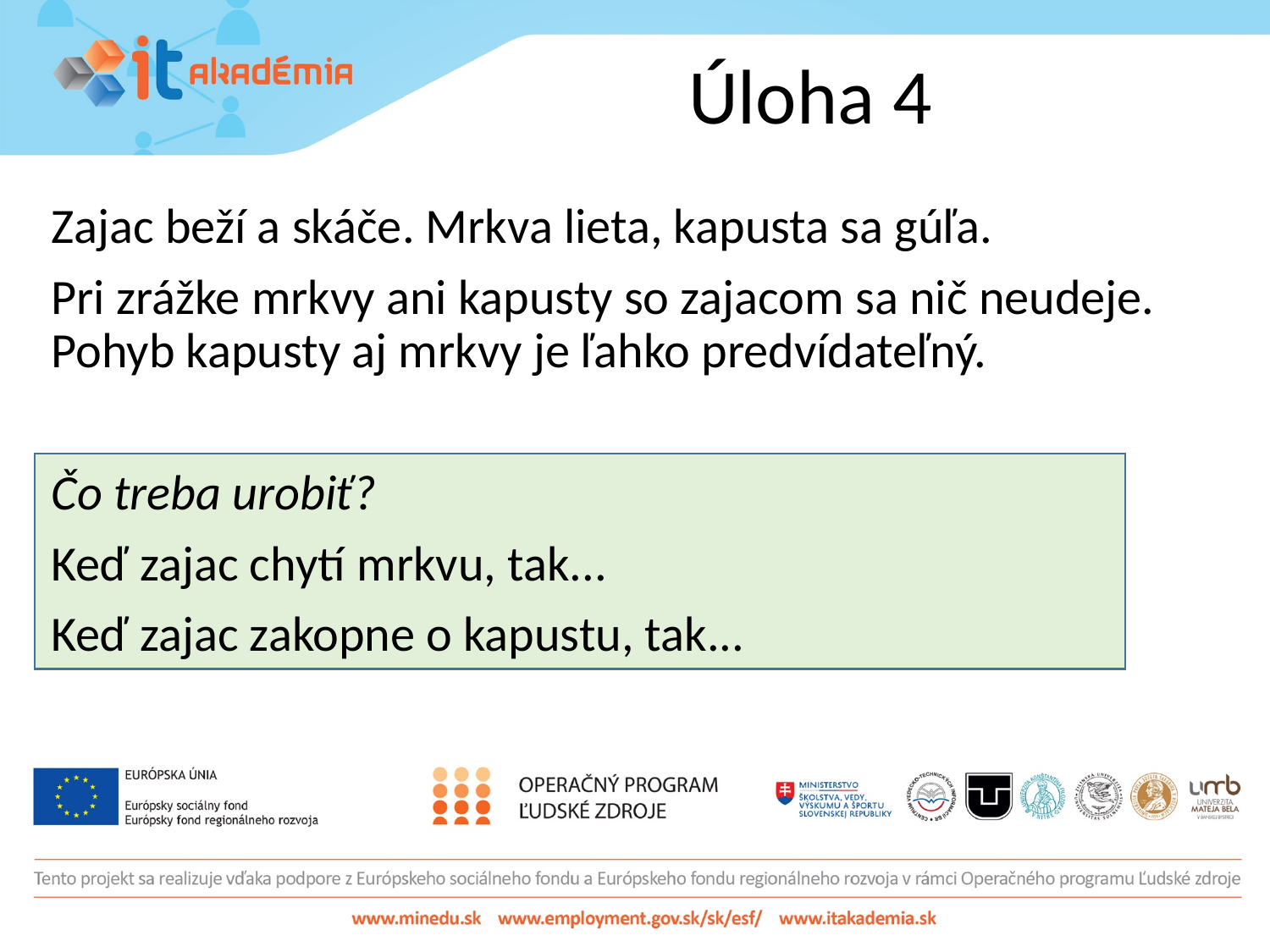

# Úloha 4
Zajac beží a skáče. Mrkva lieta, kapusta sa gúľa.
Pri zrážke mrkvy ani kapusty so zajacom sa nič neudeje. Pohyb kapusty aj mrkvy je ľahko predvídateľný.

Čo treba urobiť?
Keď zajac chytí mrkvu, tak...
Keď zajac zakopne o kapustu, tak...